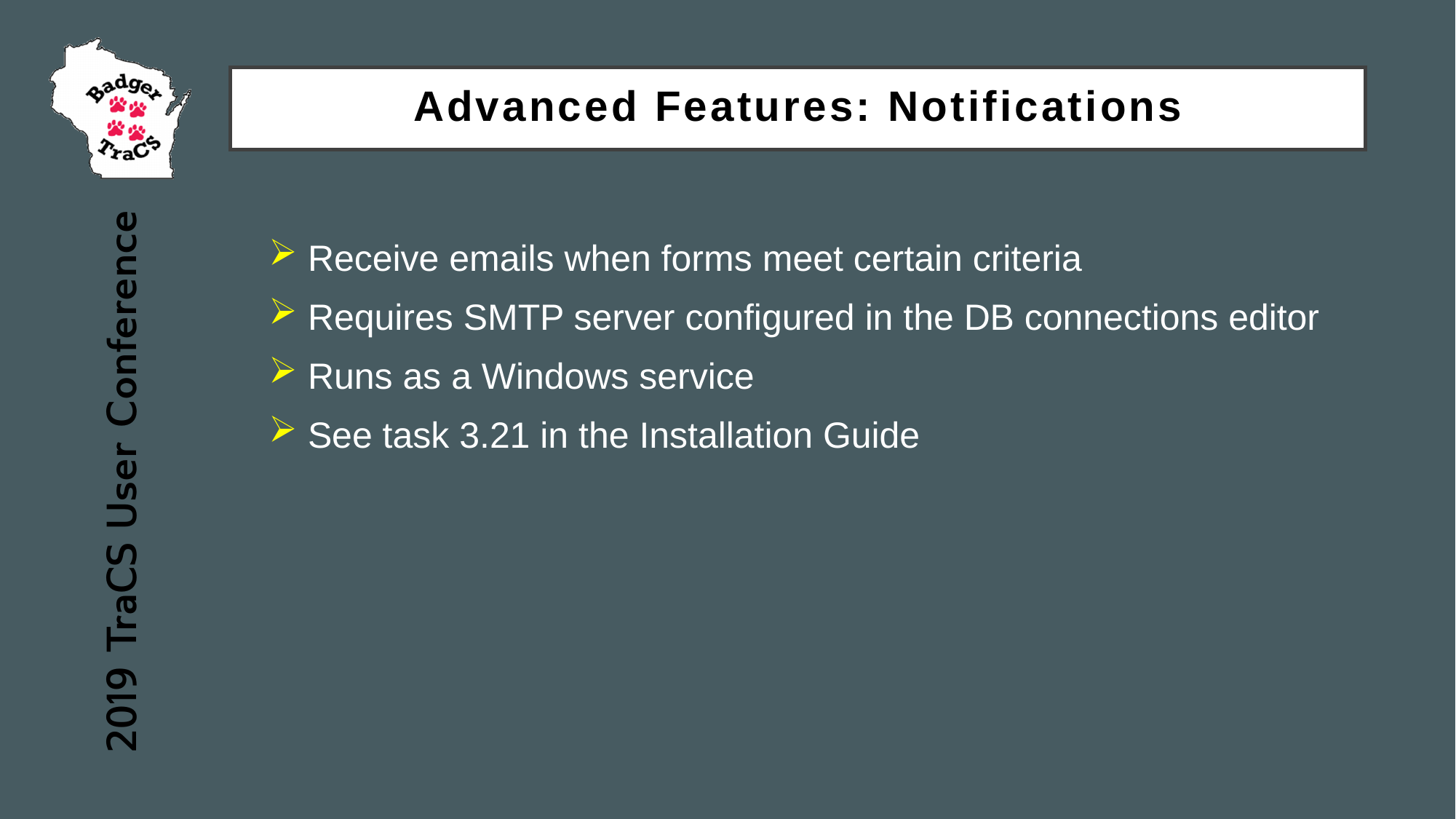

Advanced Features: Notifications
 Receive emails when forms meet certain criteria
 Requires SMTP server configured in the DB connections editor
 Runs as a Windows service
 See task 3.21 in the Installation Guide